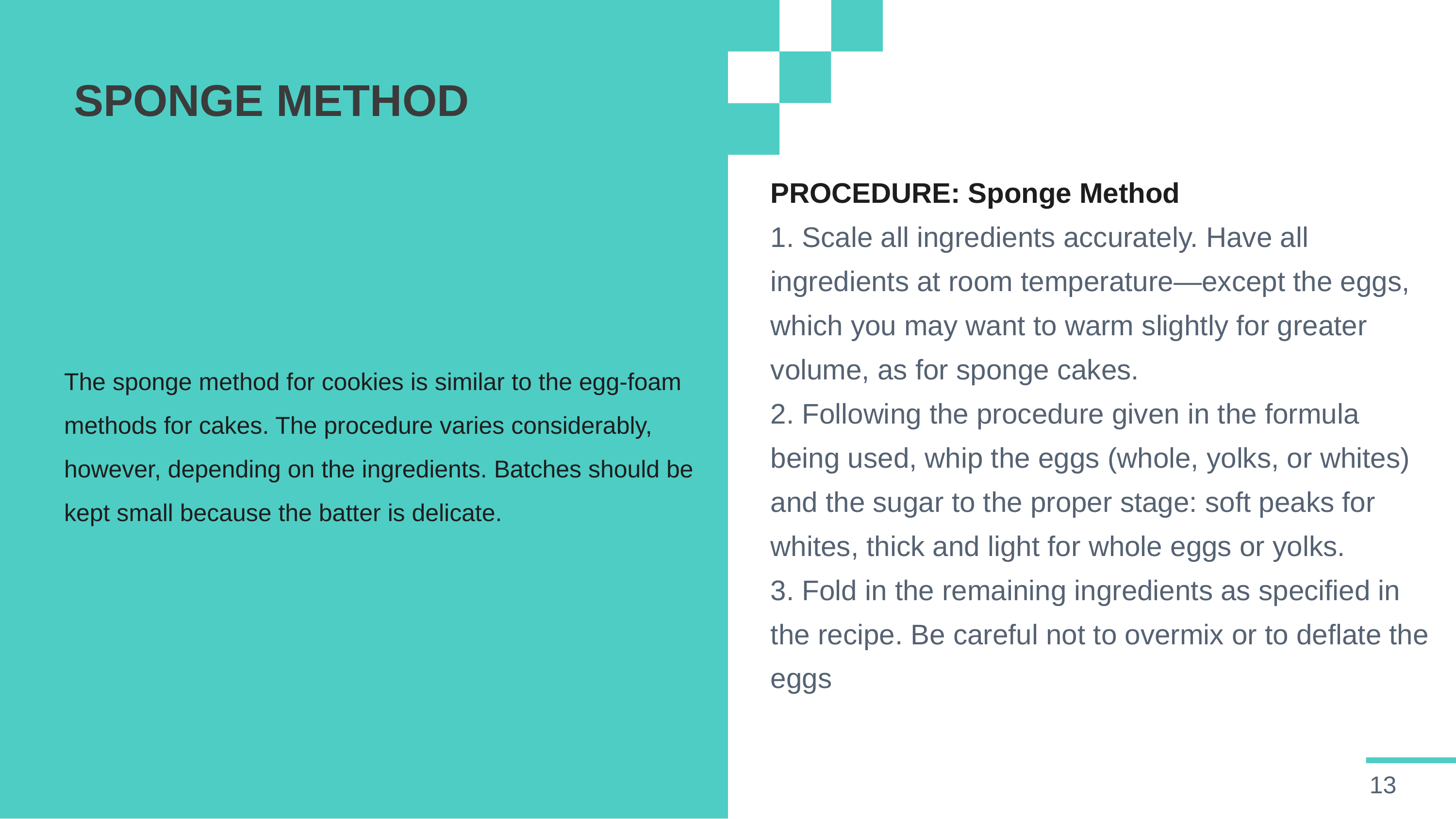

SPONGE METHOD
PROCEDURE: Sponge Method
1. Scale all ingredients accurately. Have all ingredients at room temperature—except the eggs, which you may want to warm slightly for greater volume, as for sponge cakes.
2. Following the procedure given in the formula being used, whip the eggs (whole, yolks, or whites) and the sugar to the proper stage: soft peaks for whites, thick and light for whole eggs or yolks.
3. Fold in the remaining ingredients as specified in the recipe. Be careful not to overmix or to deflate the eggs
The sponge method for cookies is similar to the egg-foam methods for cakes. The procedure varies considerably, however, depending on the ingredients. Batches should be kept small because the batter is delicate.
13